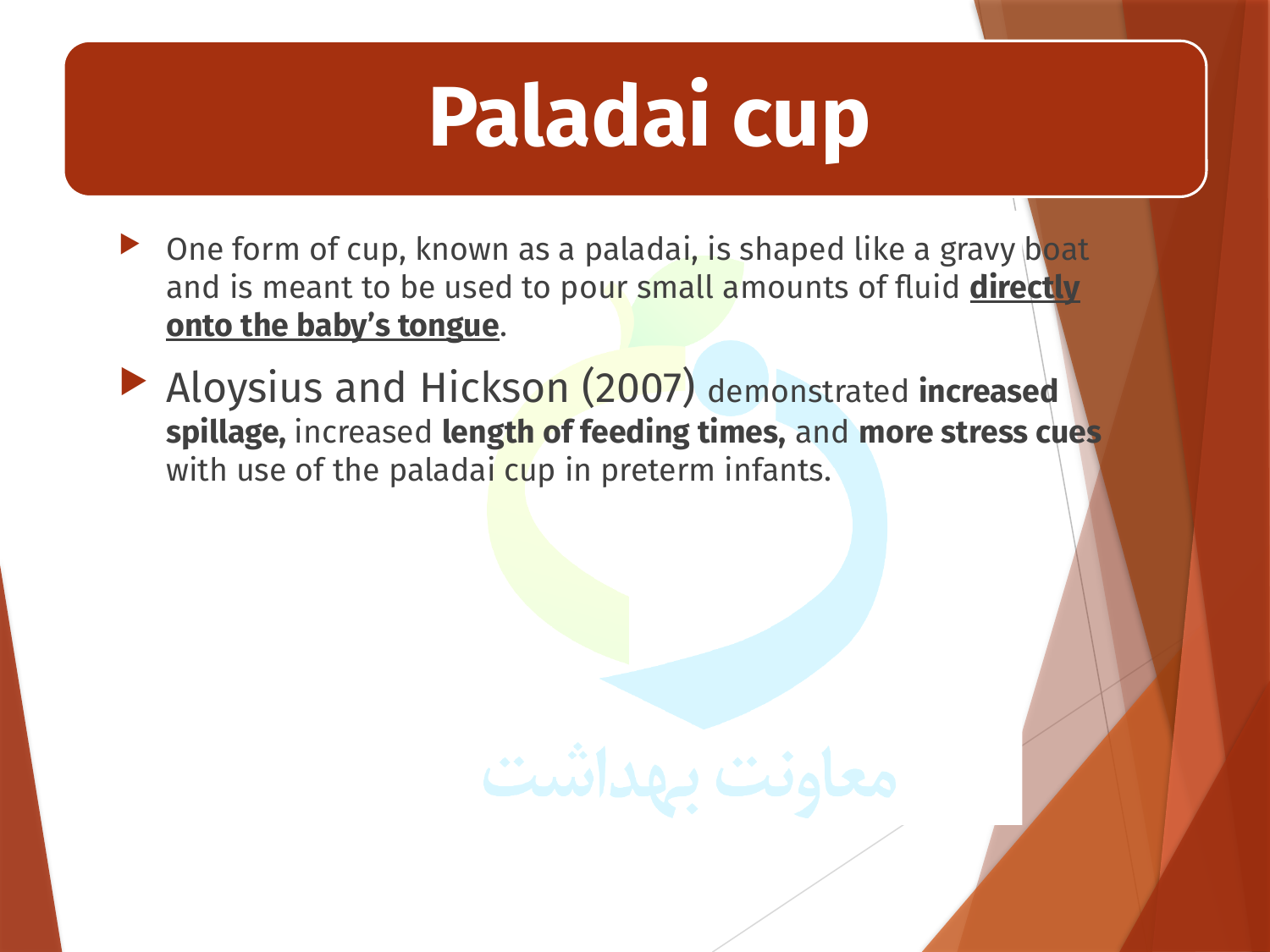

Paladai cup
One form of cup, known as a paladai, is shaped like a gravy boat and is meant to be used to pour small amounts of fluid directly onto the baby’s tongue.
Aloysius and Hickson (2007) demonstrated increased spillage, increased length of feeding times, and more stress cues with use of the paladai cup in preterm infants.